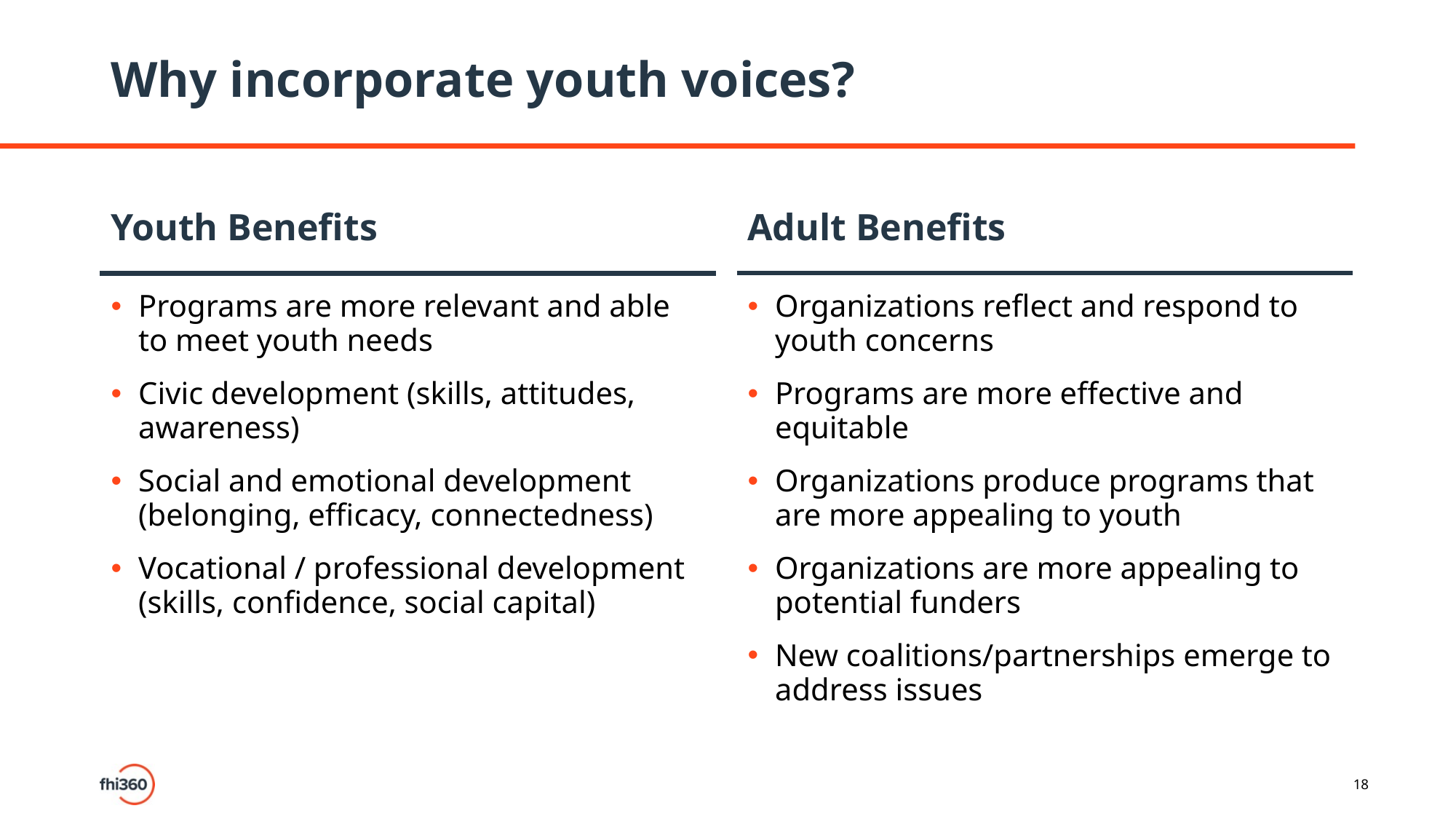

# Why incorporate youth voices?
Youth Benefits
Adult Benefits
Programs are more relevant and able to meet youth needs
Civic development (skills, attitudes, awareness)
Social and emotional development (belonging, efficacy, connectedness)
Vocational / professional development (skills, confidence, social capital)

Organizations reflect and respond to youth concerns
Programs are more effective and equitable
Organizations produce programs that are more appealing to youth
Organizations are more appealing to potential funders
New coalitions/partnerships emerge to address issues